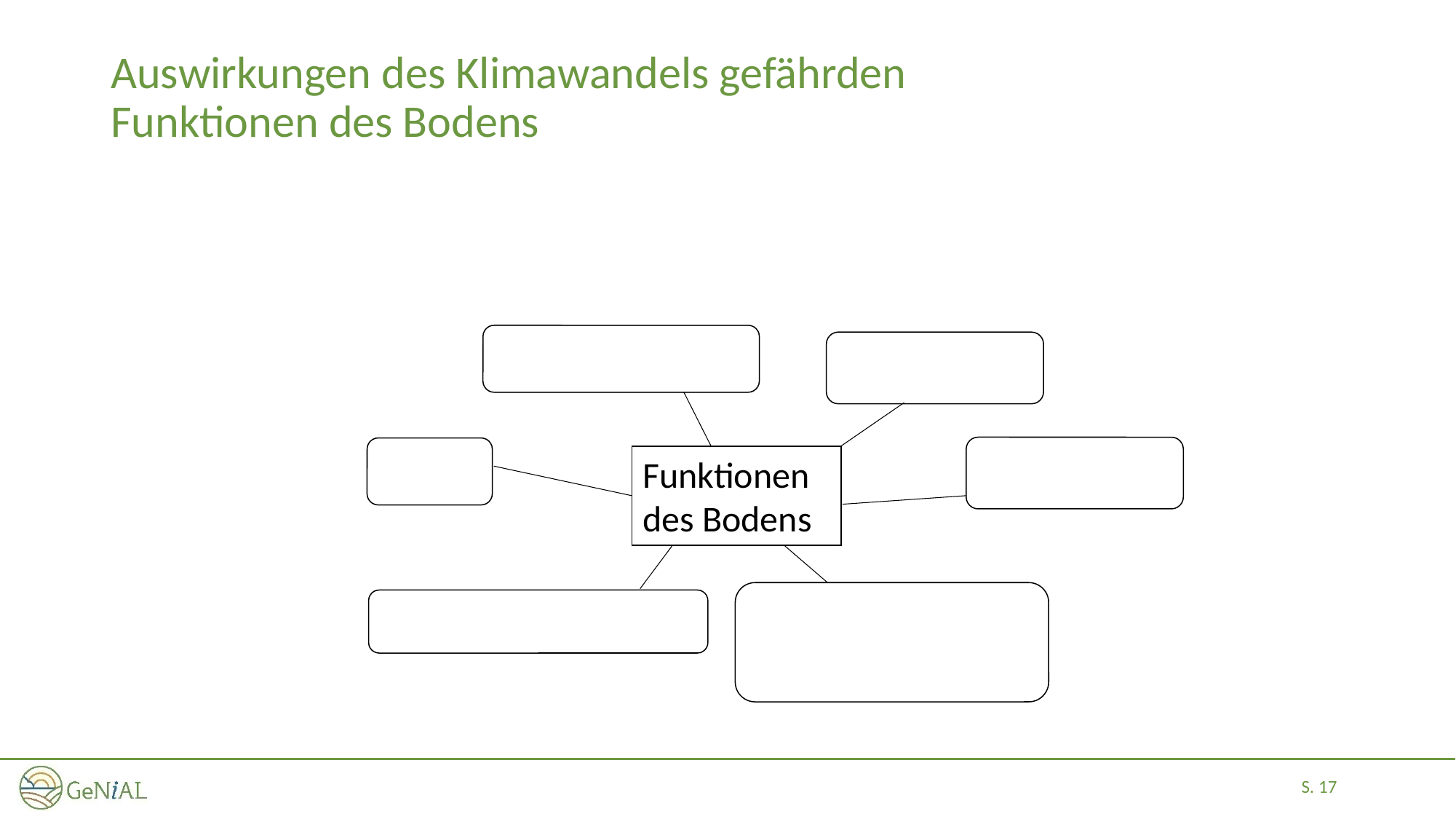

# Auswirkungen des Klimawandels gefährden Funktionen des Bodens

Funktionen des Bodens